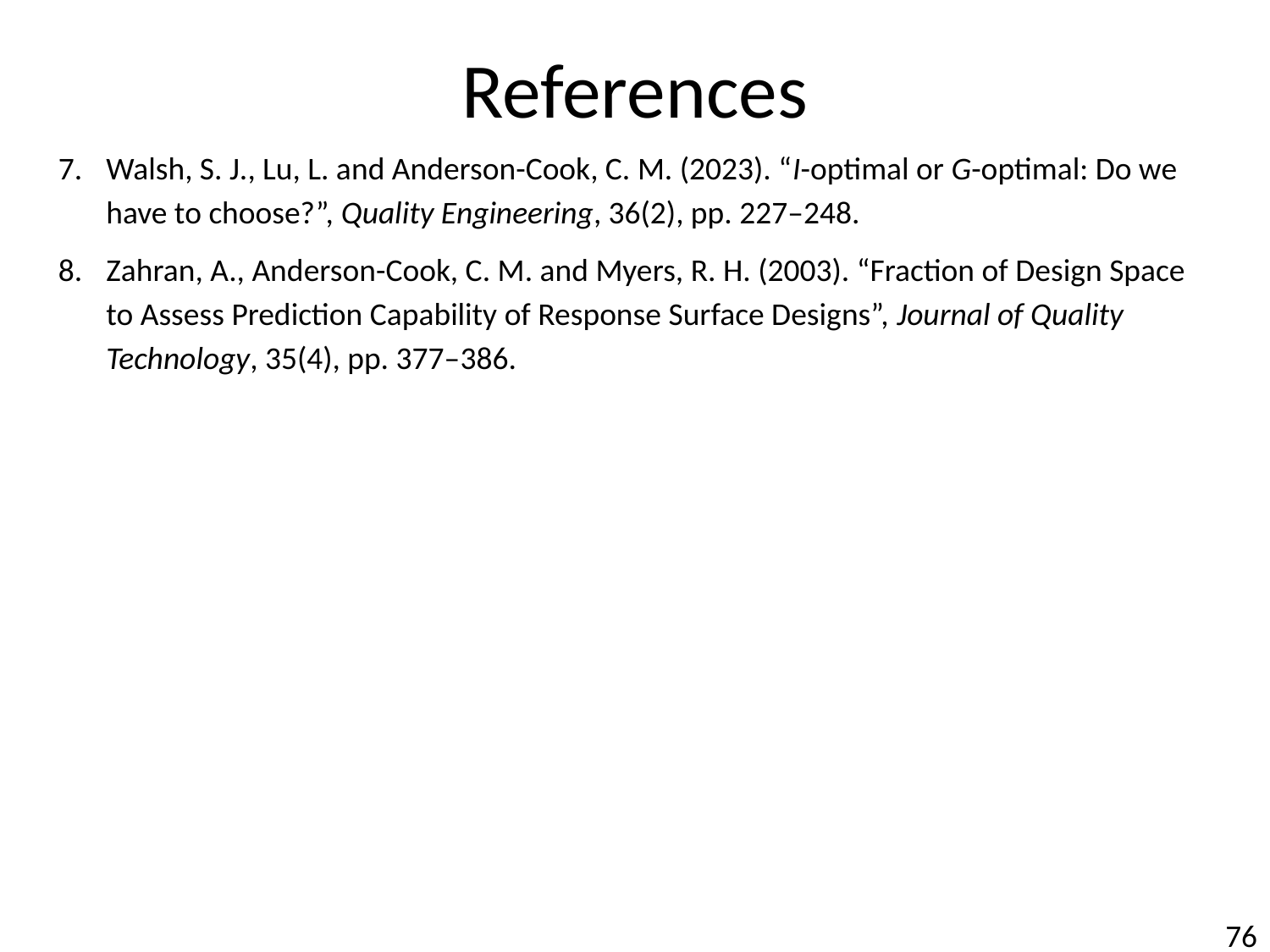

# References
Walsh, S. J., Lu, L. and Anderson-Cook, C. M. (2023). “I-optimal or G-optimal: Do we have to choose?”, Quality Engineering, 36(2), pp. 227–248.
Zahran, A., Anderson-Cook, C. M. and Myers, R. H. (2003). “Fraction of Design Space to Assess Prediction Capability of Response Surface Designs”, Journal of Quality Technology, 35(4), pp. 377–386.